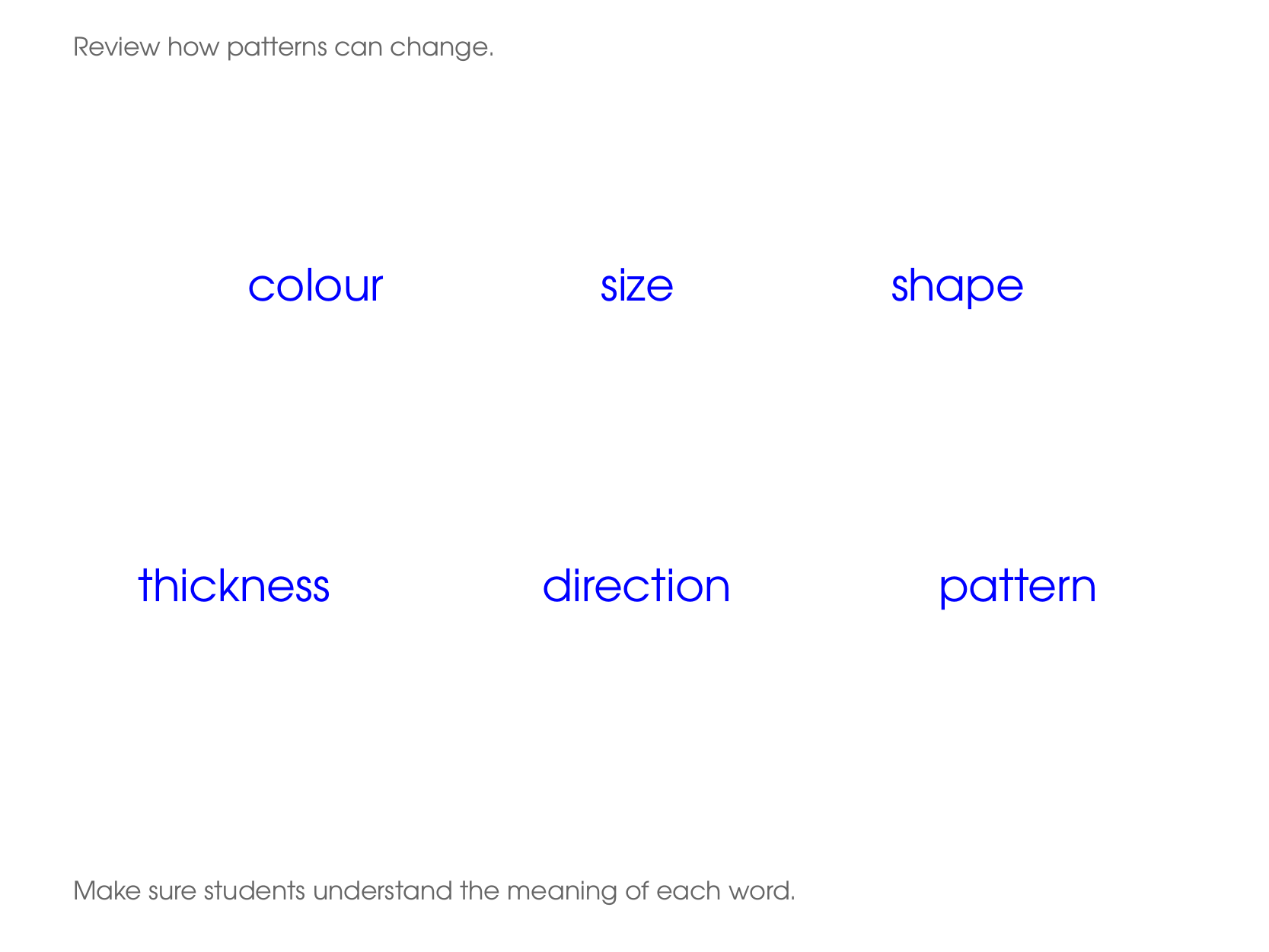

Review how patterns can change.
colour
size
shape
thickness
direction
pattern
Make sure students understand the meaning of each word.